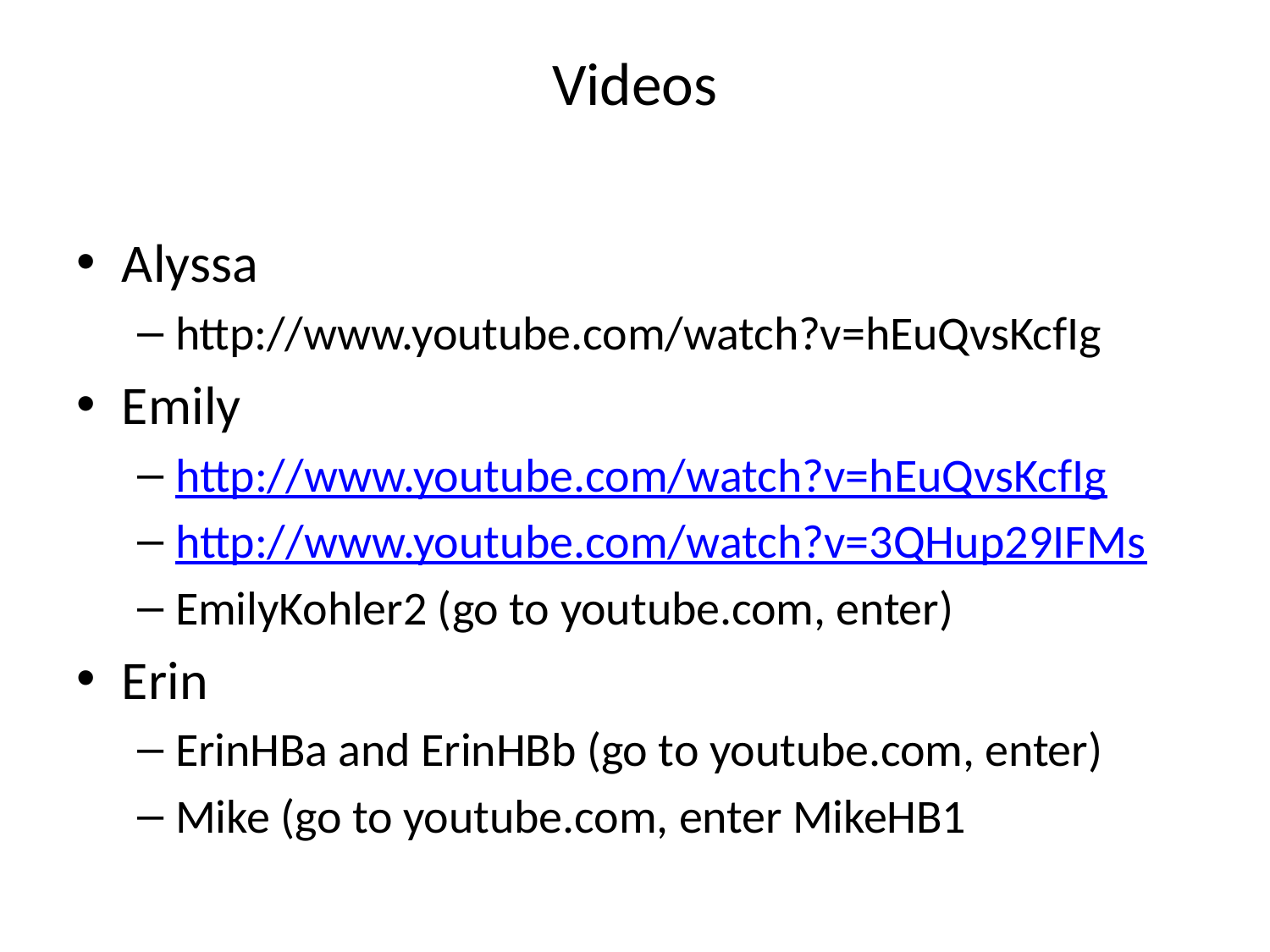

# Videos
Alyssa
http://www.youtube.com/watch?v=hEuQvsKcfIg
Emily
http://www.youtube.com/watch?v=hEuQvsKcfIg
http://www.youtube.com/watch?v=3QHup29IFMs
EmilyKohler2 (go to youtube.com, enter)
Erin
ErinHBa and ErinHBb (go to youtube.com, enter)
Mike (go to youtube.com, enter MikeHB1